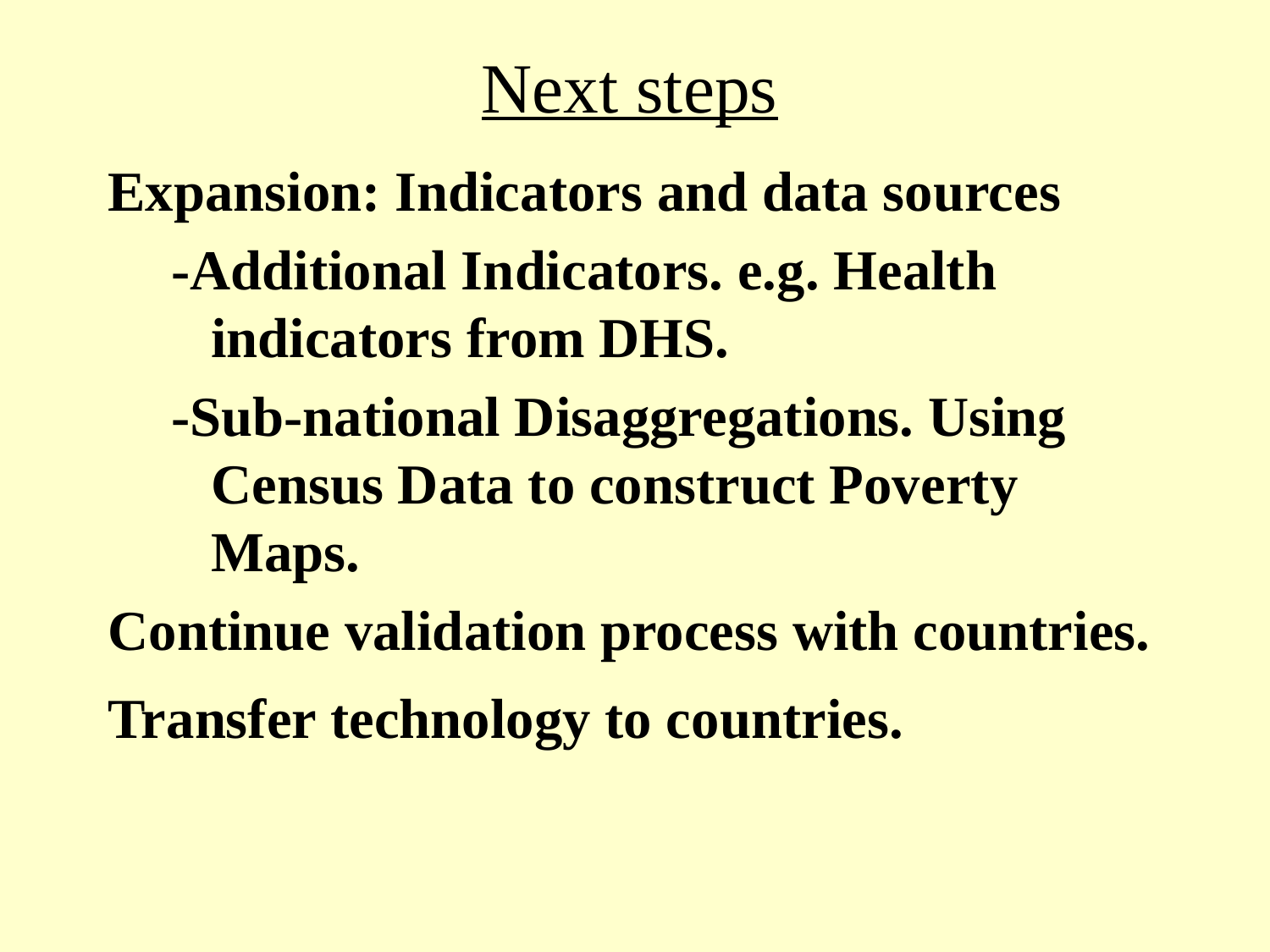

# Next steps
Expansion: Indicators and data sources
-Additional Indicators. e.g. Health indicators from DHS.
-Sub-national Disaggregations. Using Census Data to construct Poverty Maps.
Continue validation process with countries.
Transfer technology to countries.